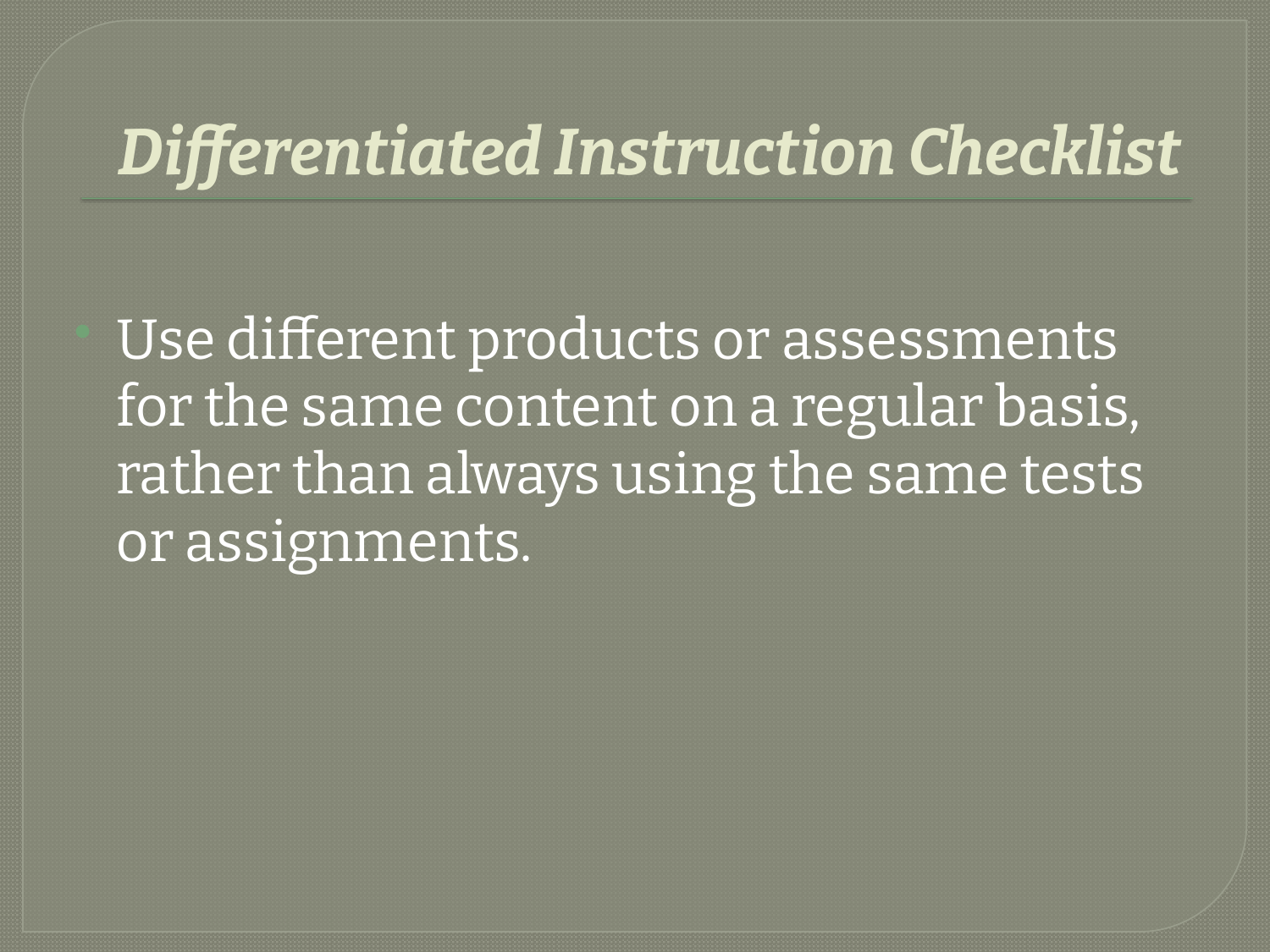

# Differentiated Instruction Checklist

Use different products or assessments for the same content on a regular basis, rather than always using the same tests or assignments.